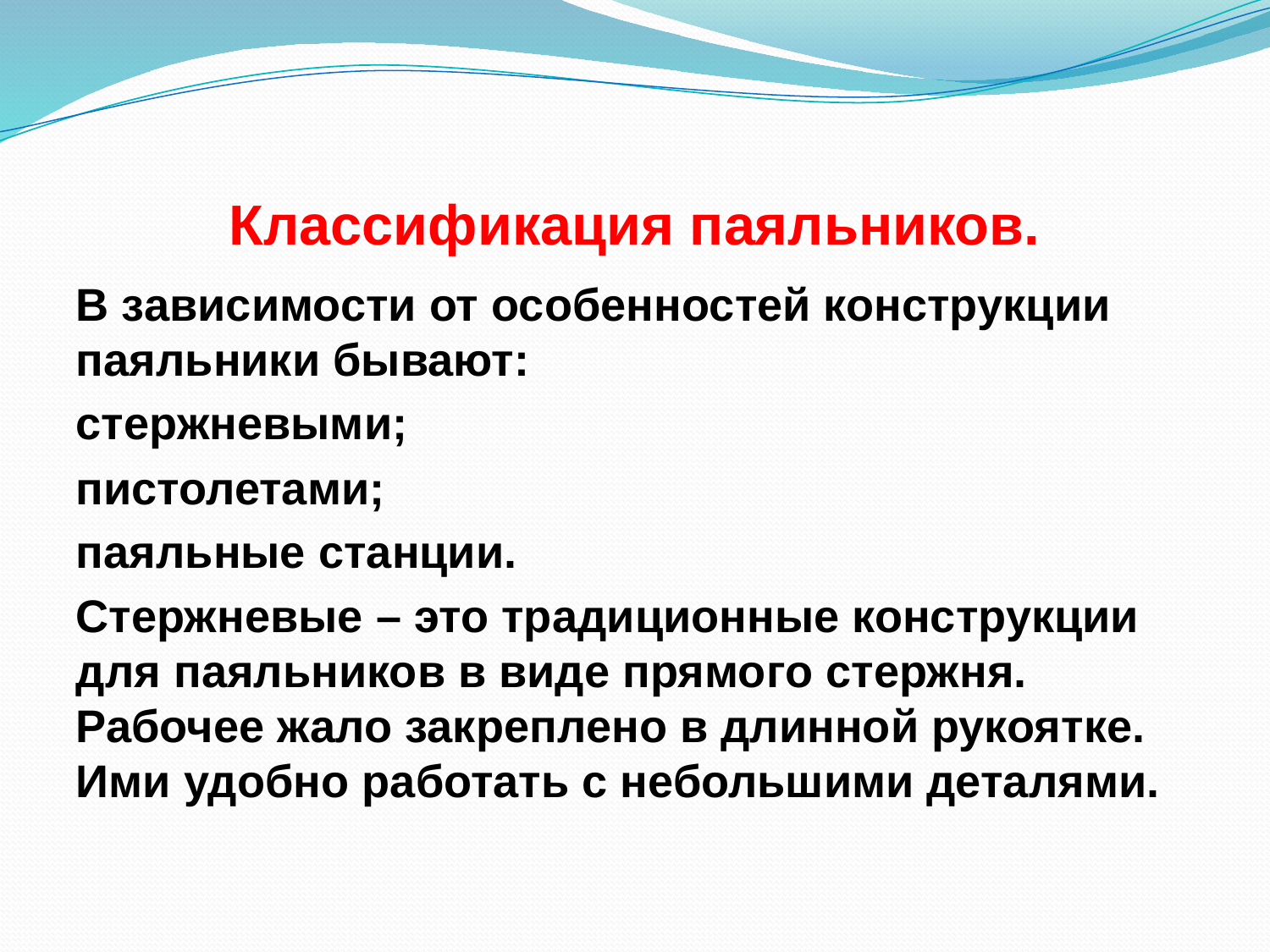

# Классификация паяльников.
В зависимости от особенностей конструкции паяльники бывают:
стержневыми;
пистолетами;
паяльные станции.
Стержневые – это традиционные конструкции для паяльников в виде прямого стержня. Рабочее жало закреплено в длинной рукоятке. Ими удобно работать с небольшими деталями.